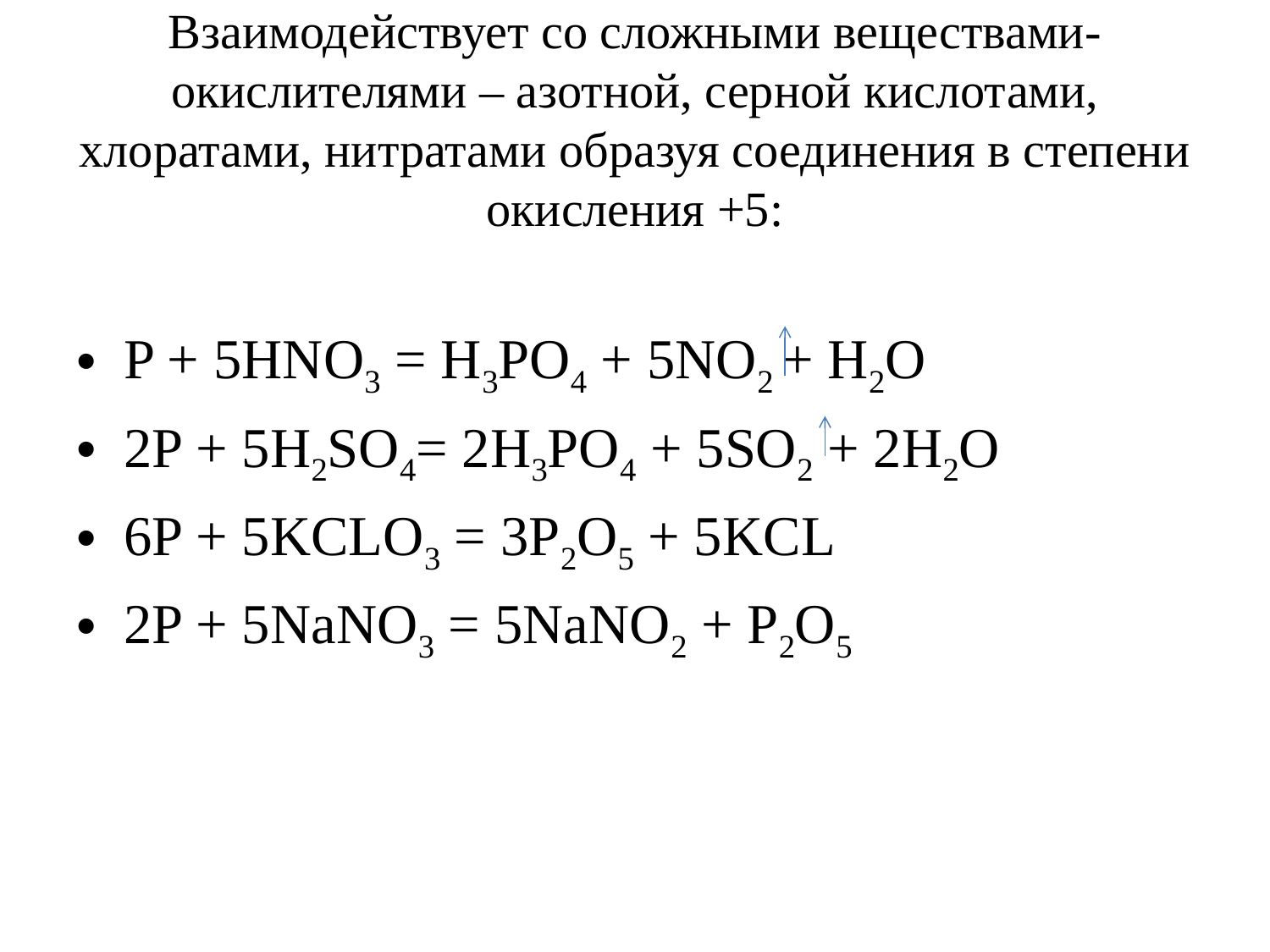

# Взаимодействует со сложными веществами-окислителями – азотной, серной кислотами, хлоратами, нитратами образуя соединения в степени окисления +5:
P + 5HNO3 = H3PO4 + 5NO2 + H2O
2P + 5H2SO4= 2H3PO4 + 5SO2 + 2H2O
6P + 5KCLO3 = 3P2O5 + 5KCL
2P + 5NaNO3 = 5NaNO2 + P2O5